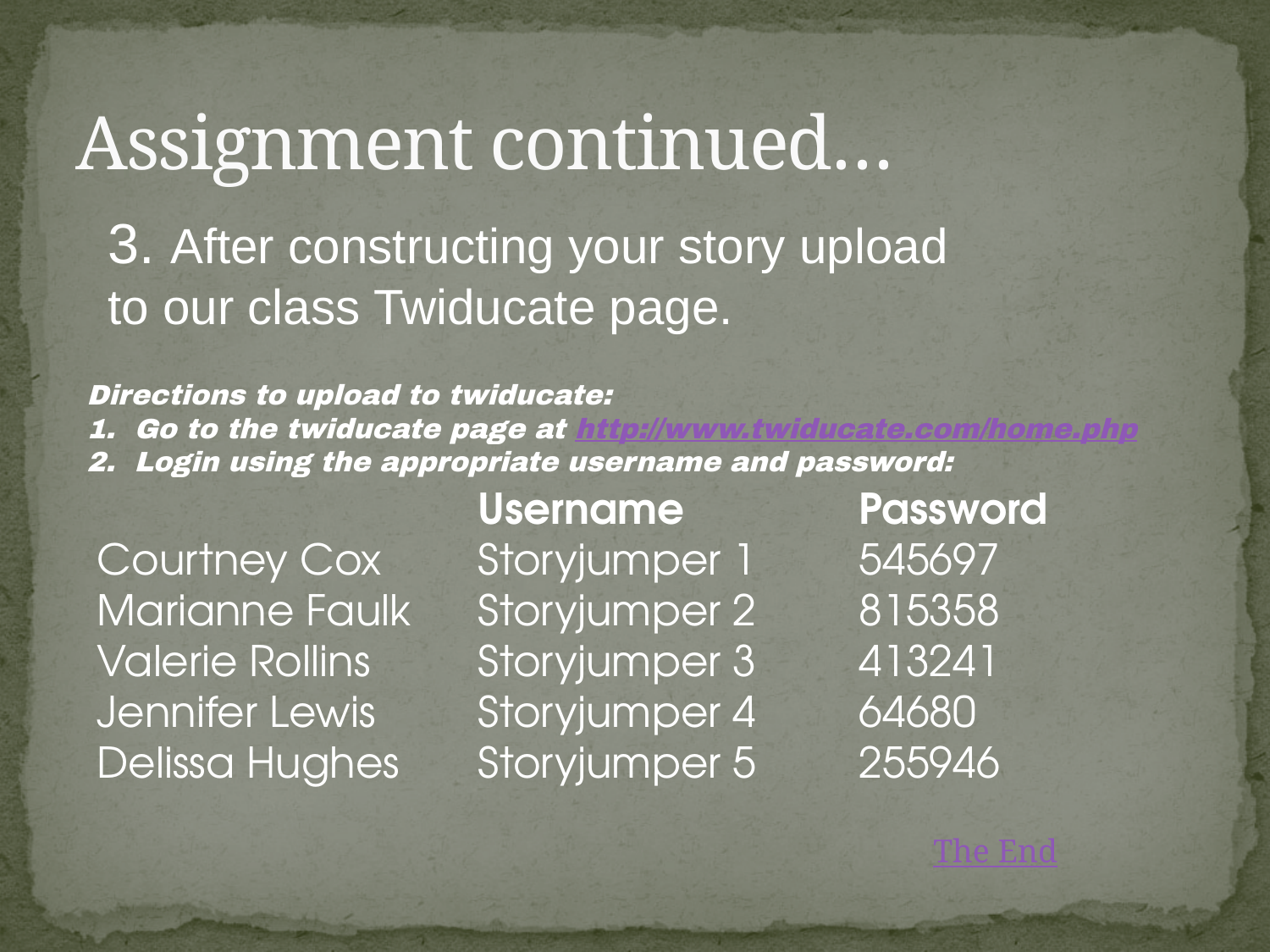

# Assignment continued…
3. After constructing your story upload to our class Twiducate page.

Directions to upload to twiducate:
Go to the twiducate page at http://www.twiducate.com/home.php
Login using the appropriate username and password:
			Username		Password
Courtney Cox	Storyjumper 1 	545697
Marianne Faulk	Storyjumper 2	815358
Valerie Rollins	Storyjumper 3 	413241
Jennifer Lewis	Storyjumper 4	64680
Delissa Hughes	Storyjumper 5 	255946
The End